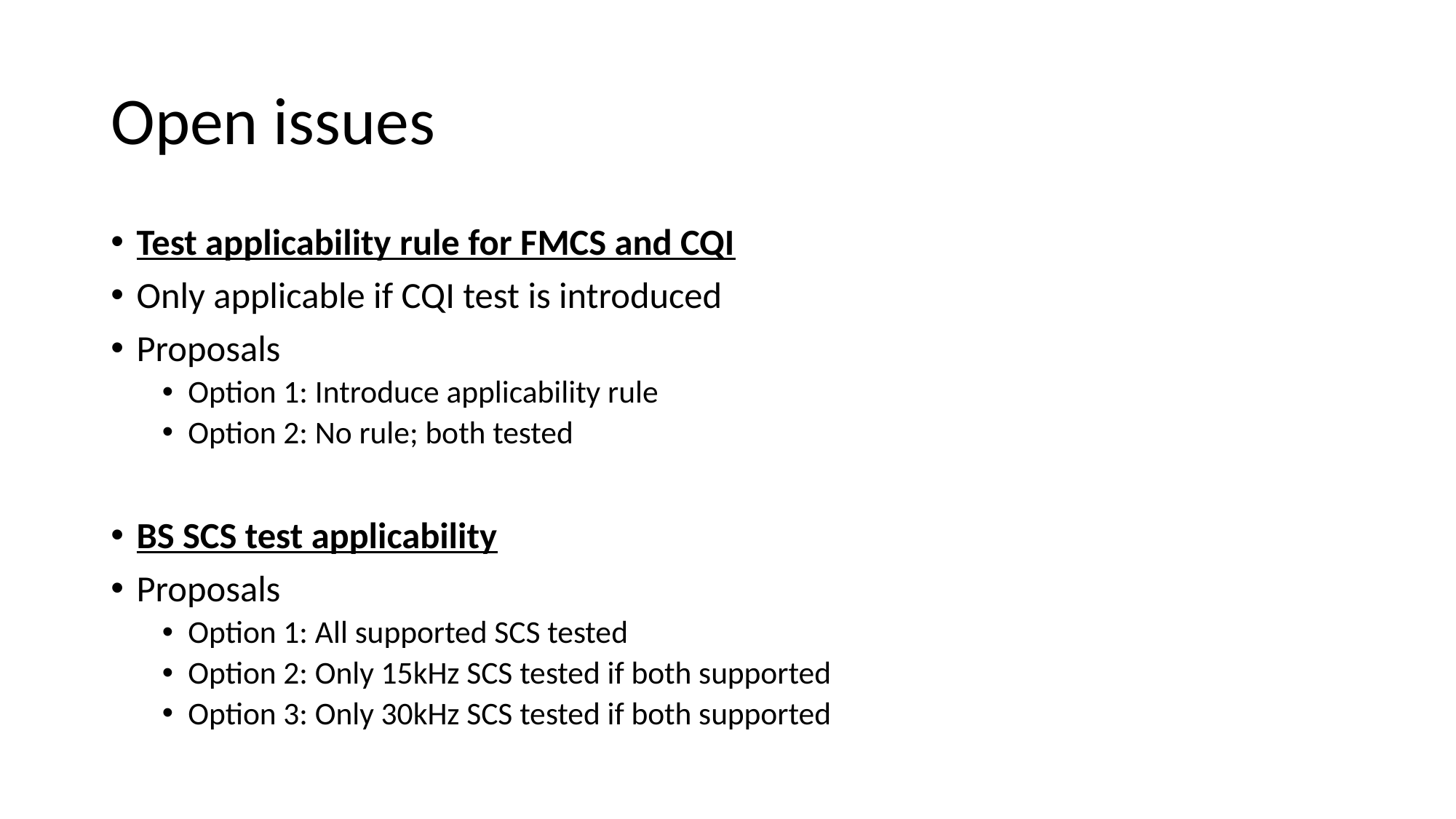

# Open issues
Test applicability rule for FMCS and CQI
Only applicable if CQI test is introduced
Proposals
Option 1: Introduce applicability rule
Option 2: No rule; both tested

BS SCS test applicability
Proposals
Option 1: All supported SCS tested
Option 2: Only 15kHz SCS tested if both supported
Option 3: Only 30kHz SCS tested if both supported